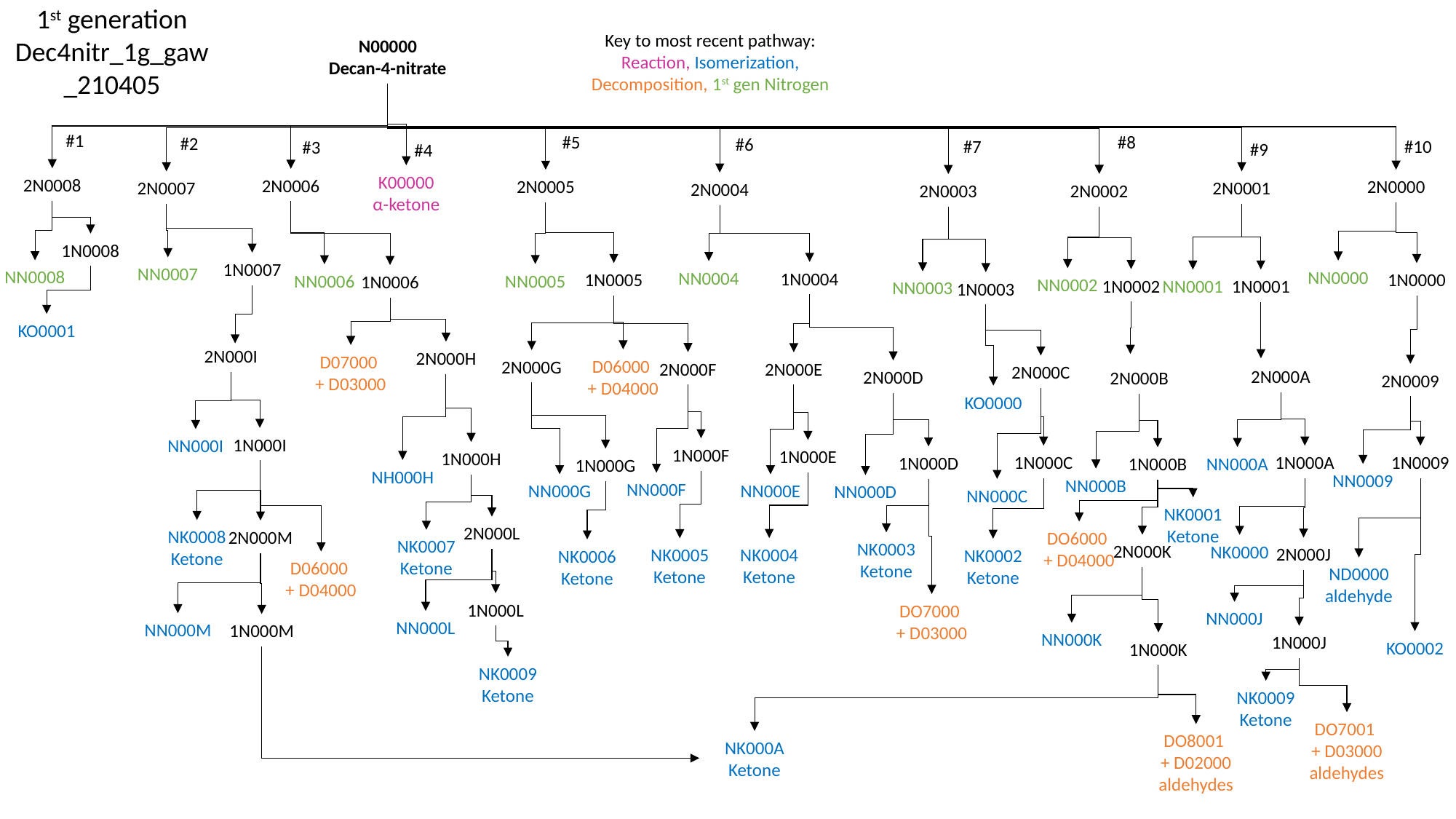

1st generation
Dec4nitr_1g_gaw_210405
Key to most recent pathway:
Reaction, Isomerization,
Decomposition, 1st gen Nitrogen
N00000
Decan-4-nitrate
#1
2N0008
#8
2N0002
#5
#2
2N0007
#6
#7
#10
#3
2N0006
#9
#4
K00000
α-ketone
2N0000
2N0005
2N0001
2N0004
2N0003
1N0008
1N0007
NN0007
NN0008
NN0000
NN0004
1N0004
1N0005
1N0000
NN0005
NN0006
1N0006
NN0002
1N0002
1N0001
NN0001
NN0003
1N0003
KO0001
2N000I
2N000H
D07000
+ D03000
D06000
+ D04000
2N000G
2N000F
2N000E
2N000C
2N000A
2N000D
2N000B
2N0009
KO0000
1N000I
NN000I
1N000F
1N000E
1N000H
1N000C
1N000A
1N0009
1N000D
NN000A
1N000B
1N000G
NH000H
NN0009
NN000B
NN000F
NN000G
NN000E
NN000D
NN000C
NK0001
Ketone
2N000L
NK0008
Ketone
2N000M
DO6000
+ D04000
NK0007
Ketone
NK0003
Ketone
2N000K
NK0000
2N000J
NK0004
Ketone
NK0005
Ketone
NK0002
Ketone
NK0006
Ketone
D06000
+ D04000
ND0000
aldehyde
1N000L
DO7000
+ D03000
NN000J
NN000L
NN000M
1N000M
NN000K
1N000J
KO0002
1N000K
NK0009
Ketone
NK0009
Ketone
DO7001
+ D03000
aldehydes
DO8001
+ D02000
aldehydes
NK000A
Ketone